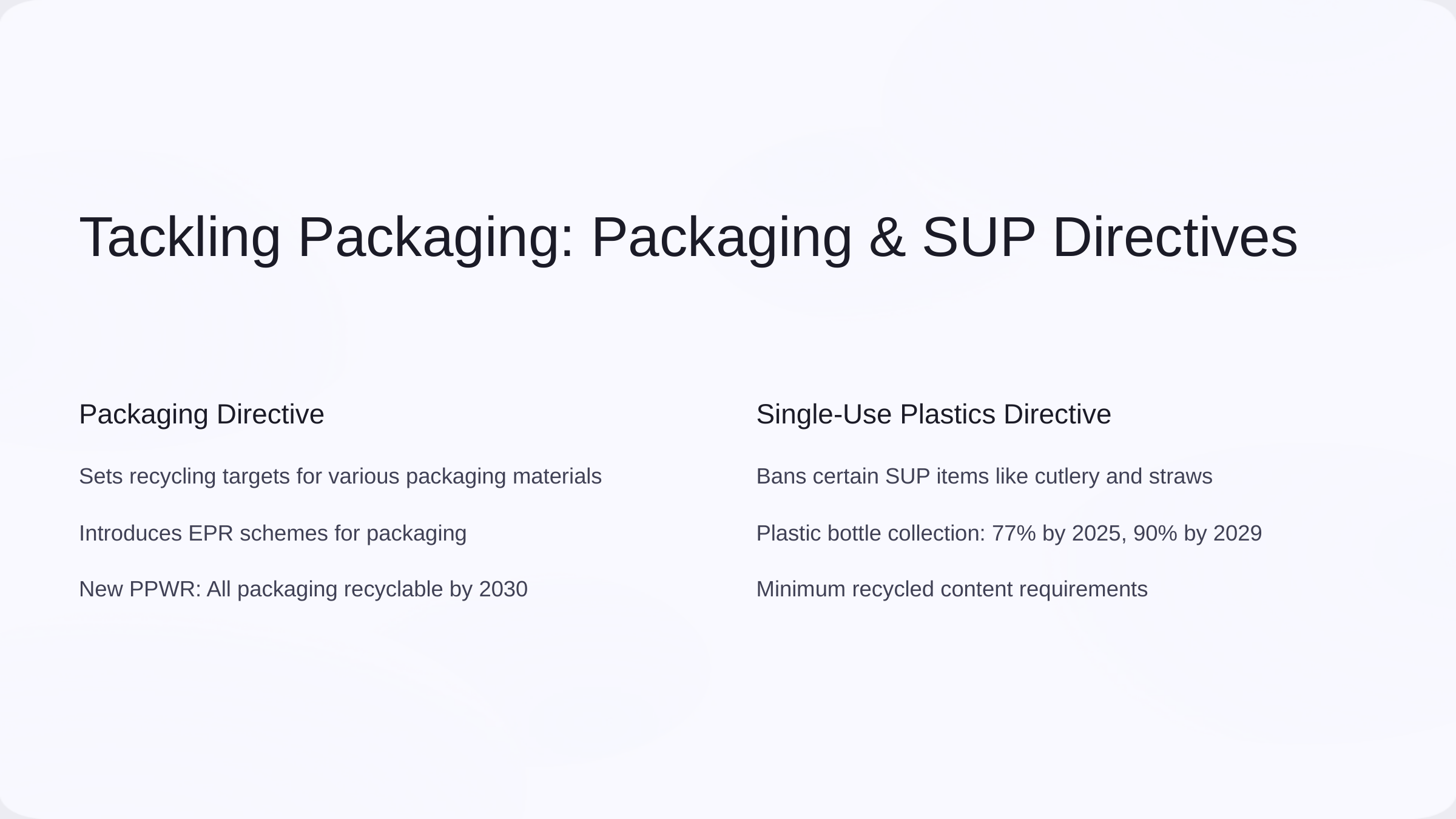

Tackling Packaging: Packaging & SUP Directives
Packaging Directive
Single-Use Plastics Directive
Sets recycling targets for various packaging materials
Bans certain SUP items like cutlery and straws
Introduces EPR schemes for packaging
Plastic bottle collection: 77% by 2025, 90% by 2029
New PPWR: All packaging recyclable by 2030
Minimum recycled content requirements